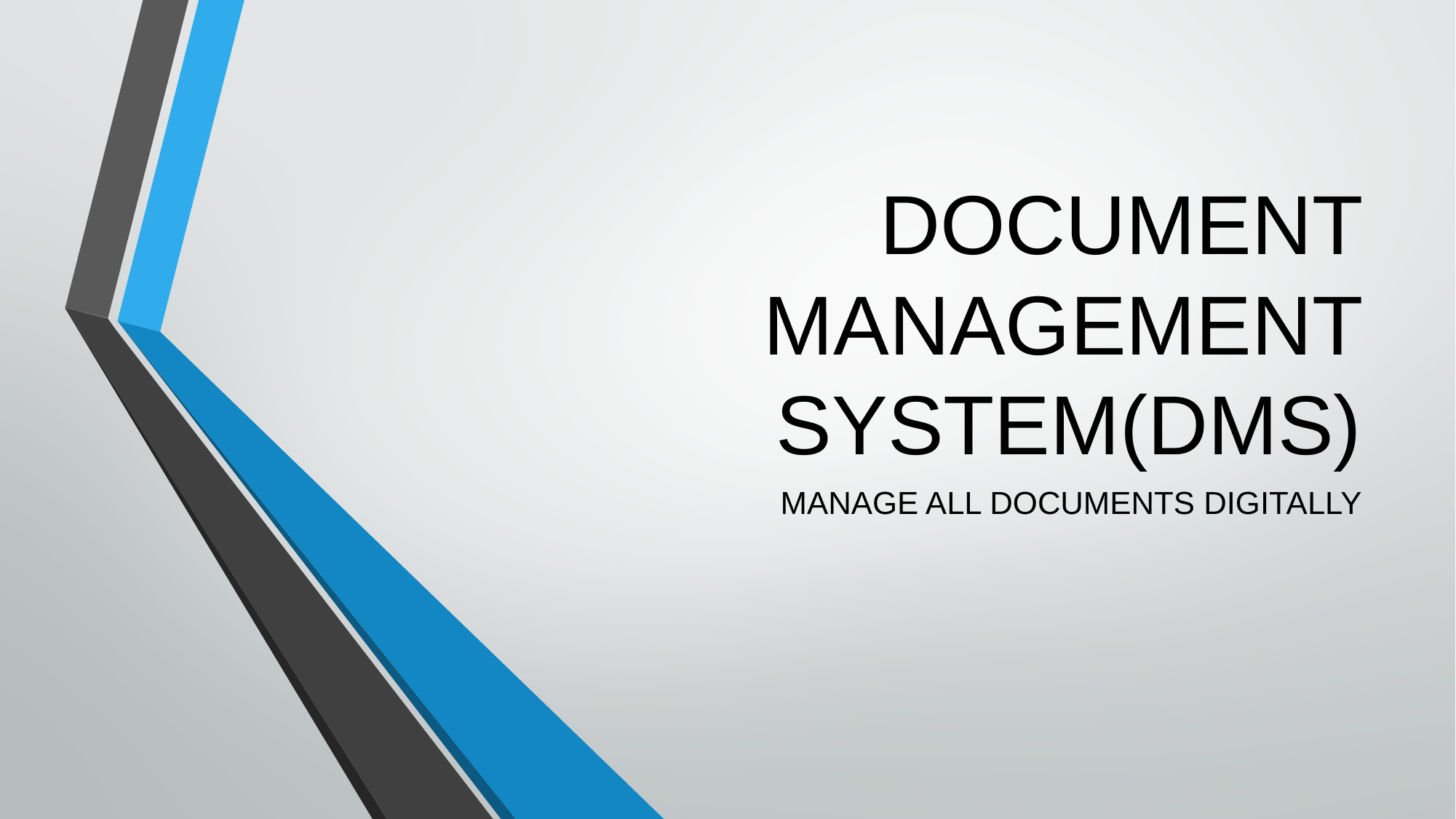

# DOCUMENT MANAGEMENT SYSTEM(DMS)
MANAGE ALL DOCUMENTS DIGITALLY